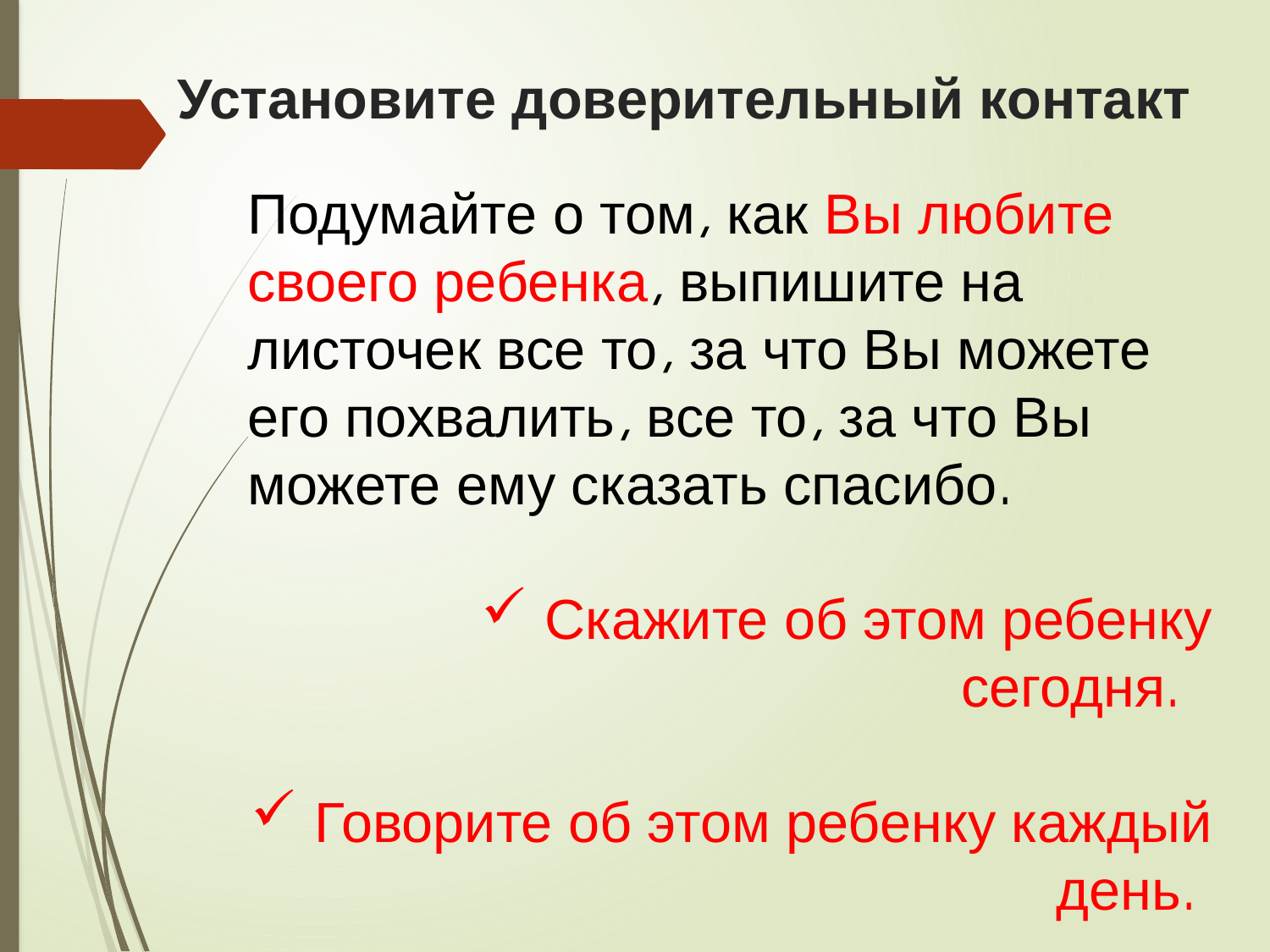

# Установите доверительный контакт
Подумайте о том, как Вы любите своего ребенка, выпишите на листочек все то, за что Вы можете его похвалить, все то, за что Вы можете ему сказать спасибо.

Скажите об этом ребенку сегодня.

Говорите об этом ребенку каждый день.